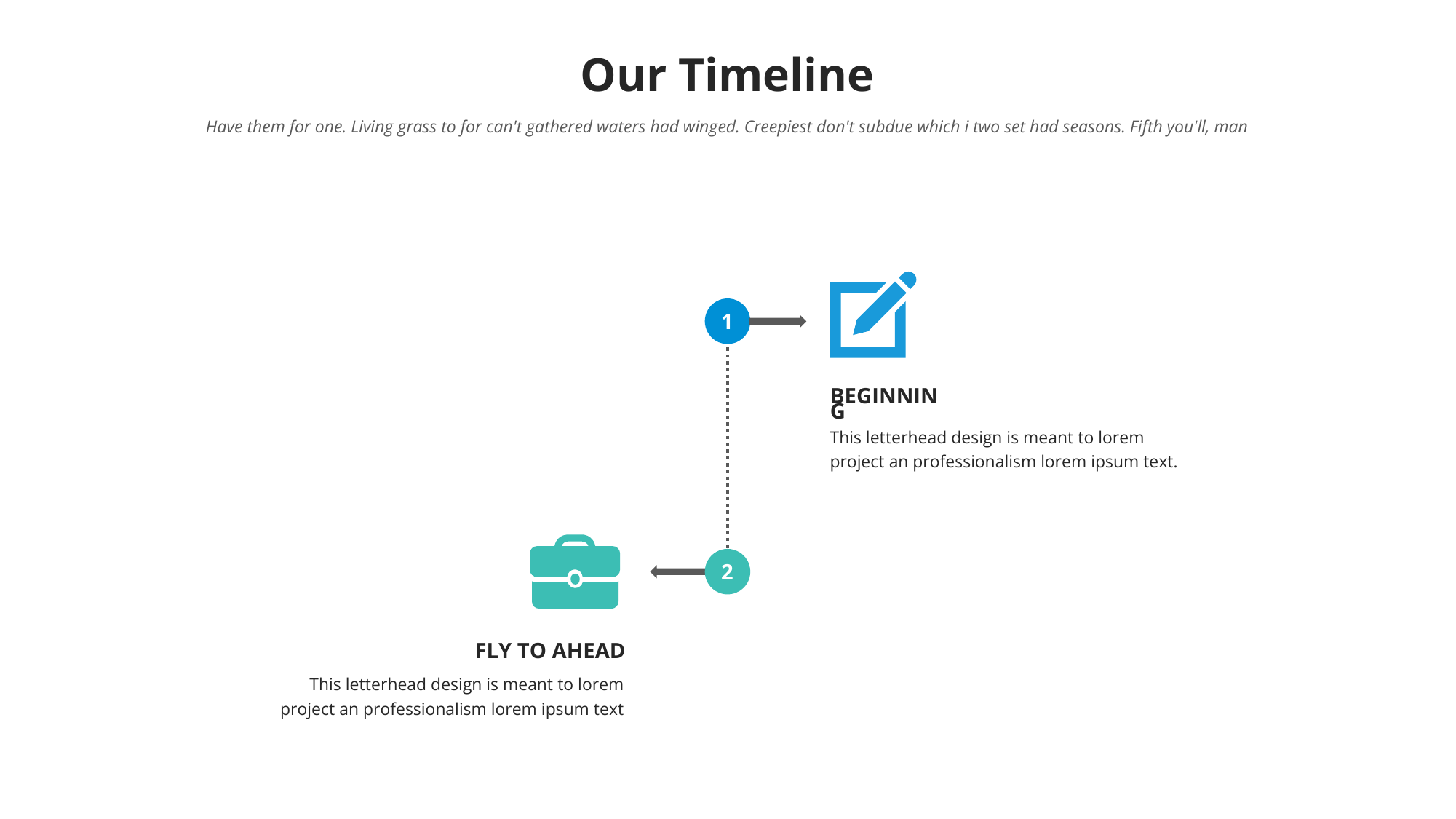

Our Timeline
Have them for one. Living grass to for can't gathered waters had winged. Creepiest don't subdue which i two set had seasons. Fifth you'll, man

1

BEGINNING
This letterhead design is meant to lorem project an professionalism lorem ipsum text.

2

FLY TO AHEAD
This letterhead design is meant to lorem project an professionalism lorem ipsum text